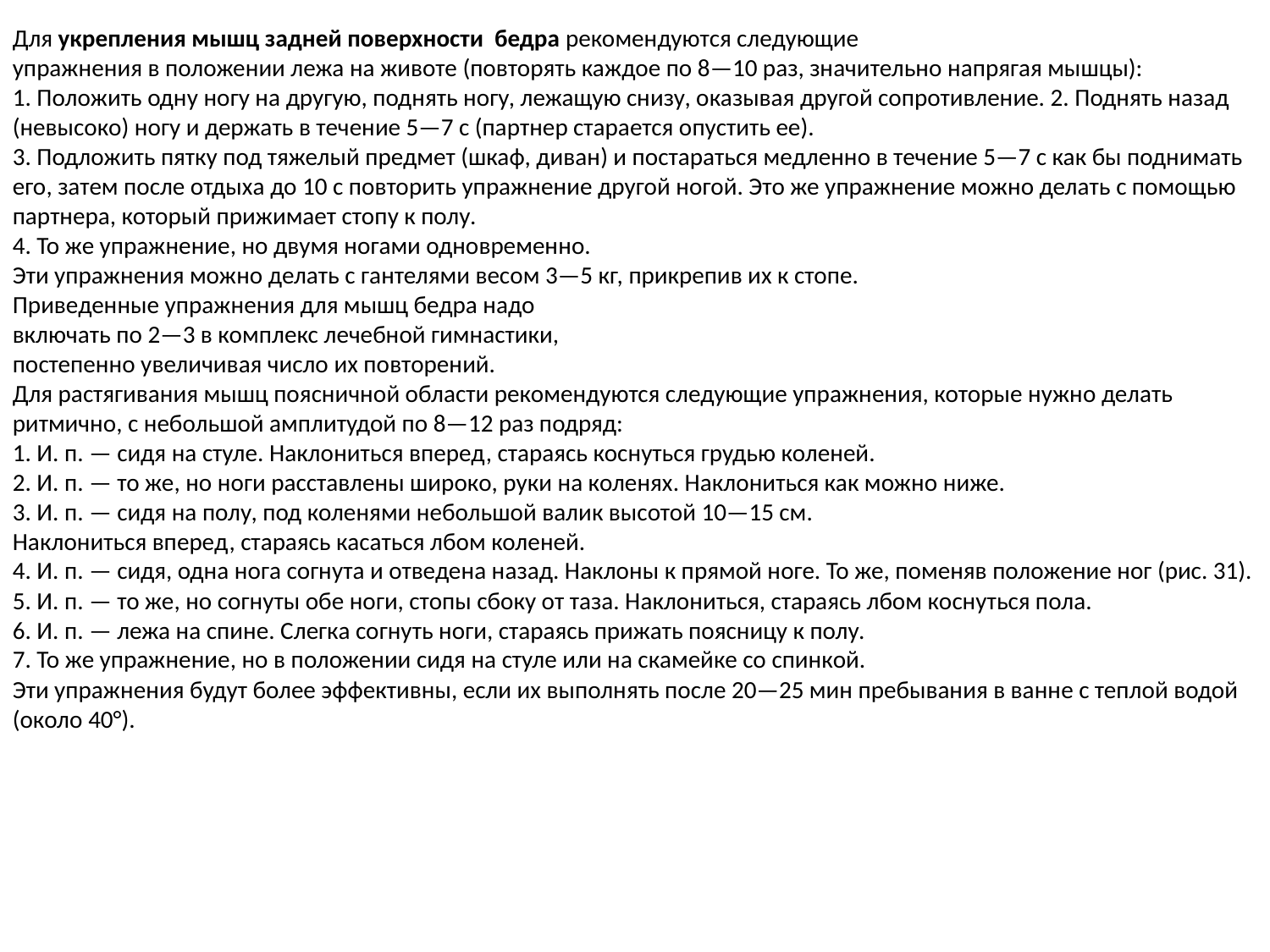

Для укрепления мышц задней поверхности  бедра рекомендуются следующие
упражнения в положении лежа на животе (повторять каждое по 8—10 раз, значительно напрягая мышцы):
1. Положить одну ногу на другую, поднять ногу, лежащую снизу, оказывая другой сопротивление. 2. Поднять назад (невысоко) ногу и держать в течение 5—7 с (партнер старается опустить ее).
3. Подложить пятку под тяжелый предмет (шкаф, диван) и постараться медленно в течение 5—7 с как бы поднимать его, затем после отдыха до 10 с повторить упражнение другой ногой. Это же упражнение можно делать с помощью партнера, который прижимает стопу к полу.
4. То же упражнение, но двумя ногами одновременно.
Эти упражнения можно делать с гантелями весом 3—5 кг, прикрепив их к стопе.
Приведенные упражнения для мышц бедра надо
включать по 2—3 в комплекс лечебной гимнастики,
постепенно увеличивая число их повторений.
Для растягивания мышц поясничной области рекомендуются следующие упражнения, которые нужно делать ритмично, с небольшой амплитудой по 8—12 раз подряд:
1. И. п. — сидя на стуле. Наклониться вперед, стараясь коснуться грудью коленей.
2. И. п. — то же, но ноги расставлены широко, руки на коленях. Наклониться как можно ниже.
3. И. п. — сидя на полу, под коленями небольшой валик высотой 10—15 см.
Наклониться вперед, стараясь касаться лбом коленей.
4. И. п. — сидя, одна нога согнута и отведена назад. Наклоны к прямой ноге. То же, поменяв положение ног (рис. 31).
5. И. п. — то же, но согнуты обе ноги, стопы сбоку от таза. Наклониться, стараясь лбом коснуться пола.
6. И. п. — лежа на спине. Слегка согнуть ноги, стараясь прижать поясницу к полу.
7. То же упражнение, но в положении сидя на стуле или на скамейке со спинкой.
Эти упражнения будут более эффективны, если их выполнять после 20—25 мин пребывания в ванне с теплой водой (около 40°).